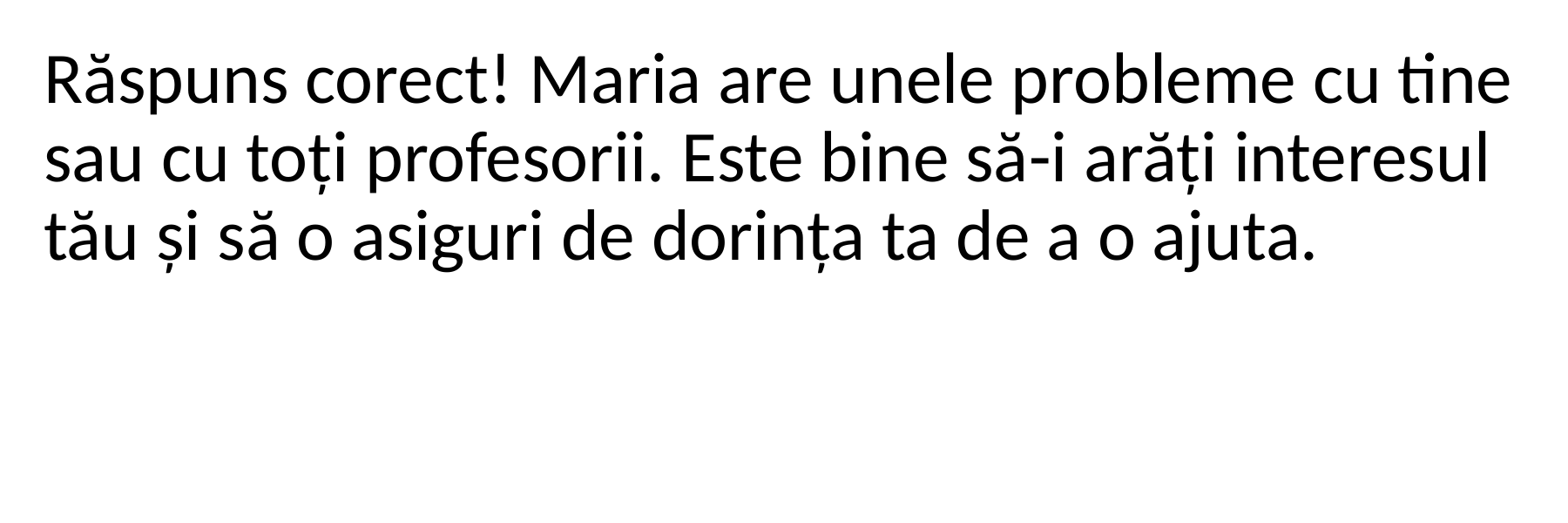

Răspuns corect! Maria are unele probleme cu tine sau cu toți profesorii. Este bine să-i arăți interesul tău și să o asiguri de dorința ta de a o ajuta.